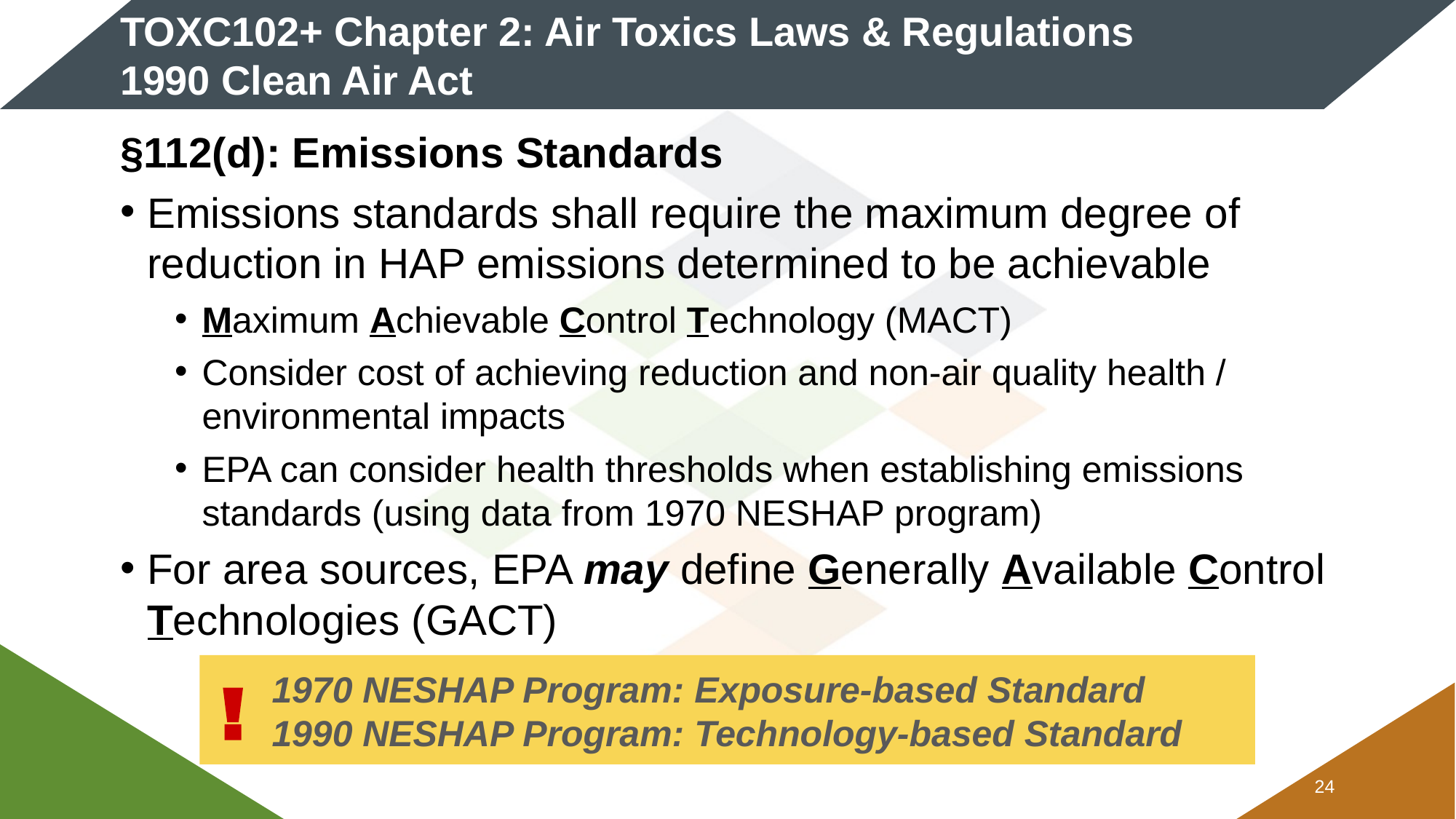

# TOXC102+ Chapter 2: Air Toxics Laws & Regulations 1990 Clean Air Act
§112(d): Emissions Standards
Emissions standards shall require the maximum degree of reduction in HAP emissions determined to be achievable
Maximum Achievable Control Technology (MACT)
Consider cost of achieving reduction and non-air quality health / environmental impacts
EPA can consider health thresholds when establishing emissions standards (using data from 1970 NESHAP program)
For area sources, EPA may define Generally Available Control Technologies (GACT)
!
1970 NESHAP Program: Exposure-based Standard
1990 NESHAP Program: Technology-based Standard
24